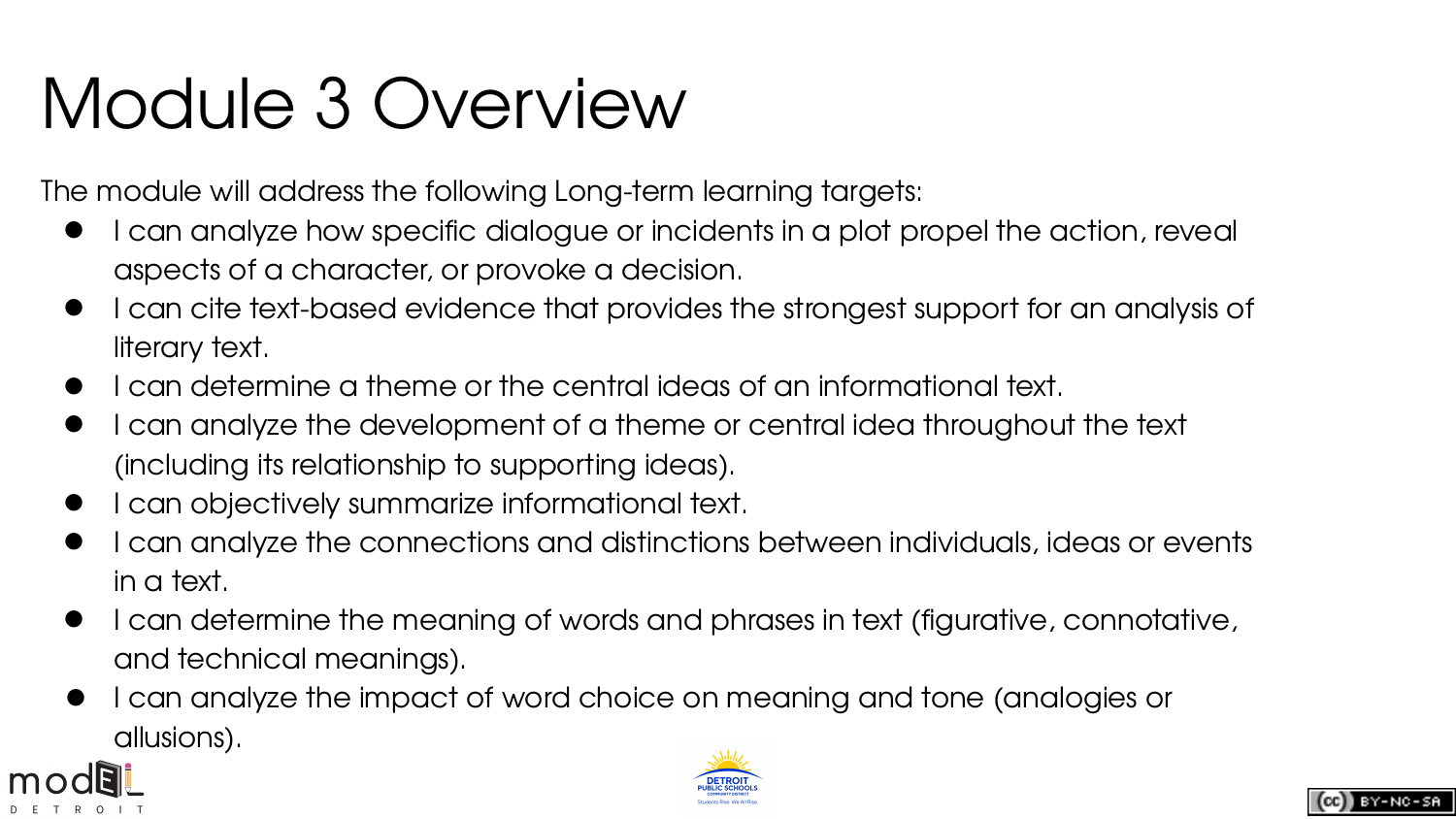

# Module 3 Overview
The module will address the following Long-term learning targets:
I can analyze how specific dialogue or incidents in a plot propel the action, reveal aspects of a character, or provoke a decision.
I can cite text-based evidence that provides the strongest support for an analysis of literary text.
I can determine a theme or the central ideas of an informational text.
I can analyze the development of a theme or central idea throughout the text (including its relationship to supporting ideas).
I can objectively summarize informational text.
I can analyze the connections and distinctions between individuals, ideas or events in a text.
I can determine the meaning of words and phrases in text (figurative, connotative, and technical meanings).
I can analyze the impact of word choice on meaning and tone (analogies or allusions).